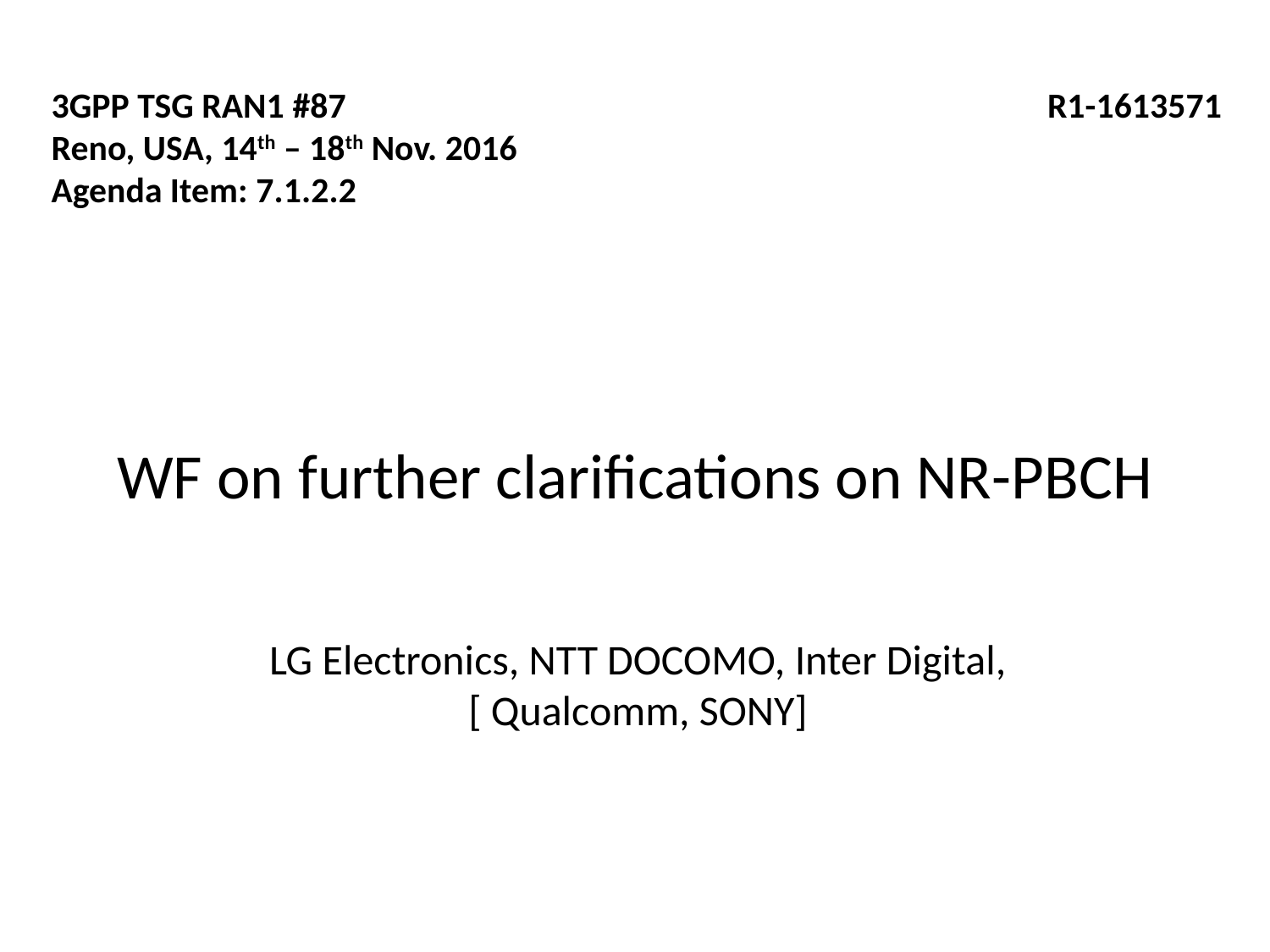

3GPP TSG RAN1 #87
Reno, USA, 14th – 18th Nov. 2016
Agenda Item: 7.1.2.2
R1-1613571
WF on further clarifications on NR-PBCH
LG Electronics, NTT DOCOMO, Inter Digital, [ Qualcomm, SONY]